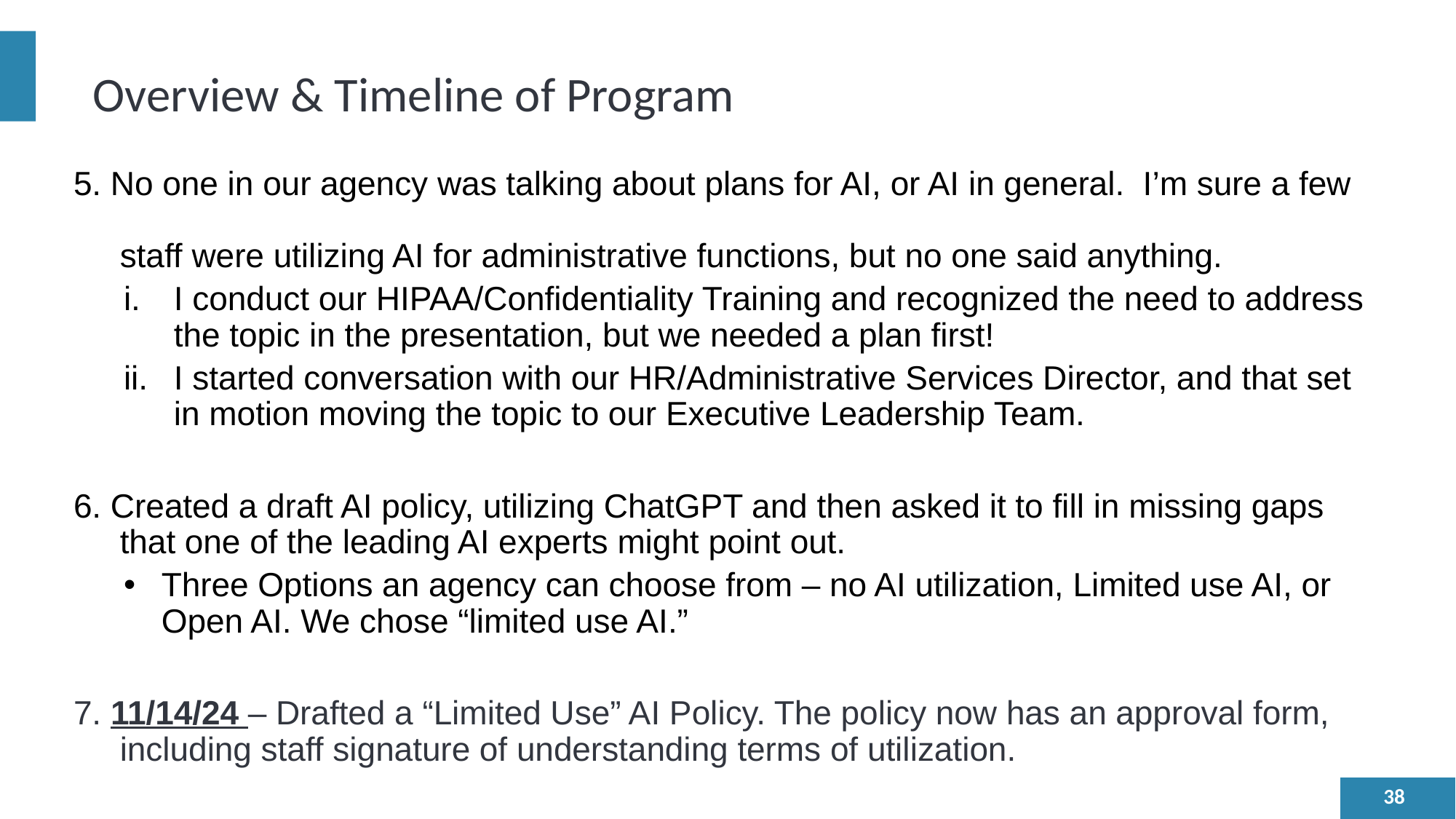

# Overview & Timeline of Program
5. No one in our agency was talking about plans for AI, or AI in general.  I’m sure a few
     staff were utilizing AI for administrative functions, but no one said anything.
I conduct our HIPAA/Confidentiality Training and recognized the need to address the topic in the presentation, but we needed a plan first!
I started conversation with our HR/Administrative Services Director, and that set in motion moving the topic to our Executive Leadership Team.

6. Created a draft AI policy, utilizing ChatGPT and then asked it to fill in missing gaps
     that one of the leading AI experts might point out.
Three Options an agency can choose from – no AI utilization, Limited use AI, or Open AI. We chose “limited use AI.”

7. 11/14/24 – Drafted a “Limited Use” AI Policy. The policy now has an approval form,
     including staff signature of understanding terms of utilization.

38